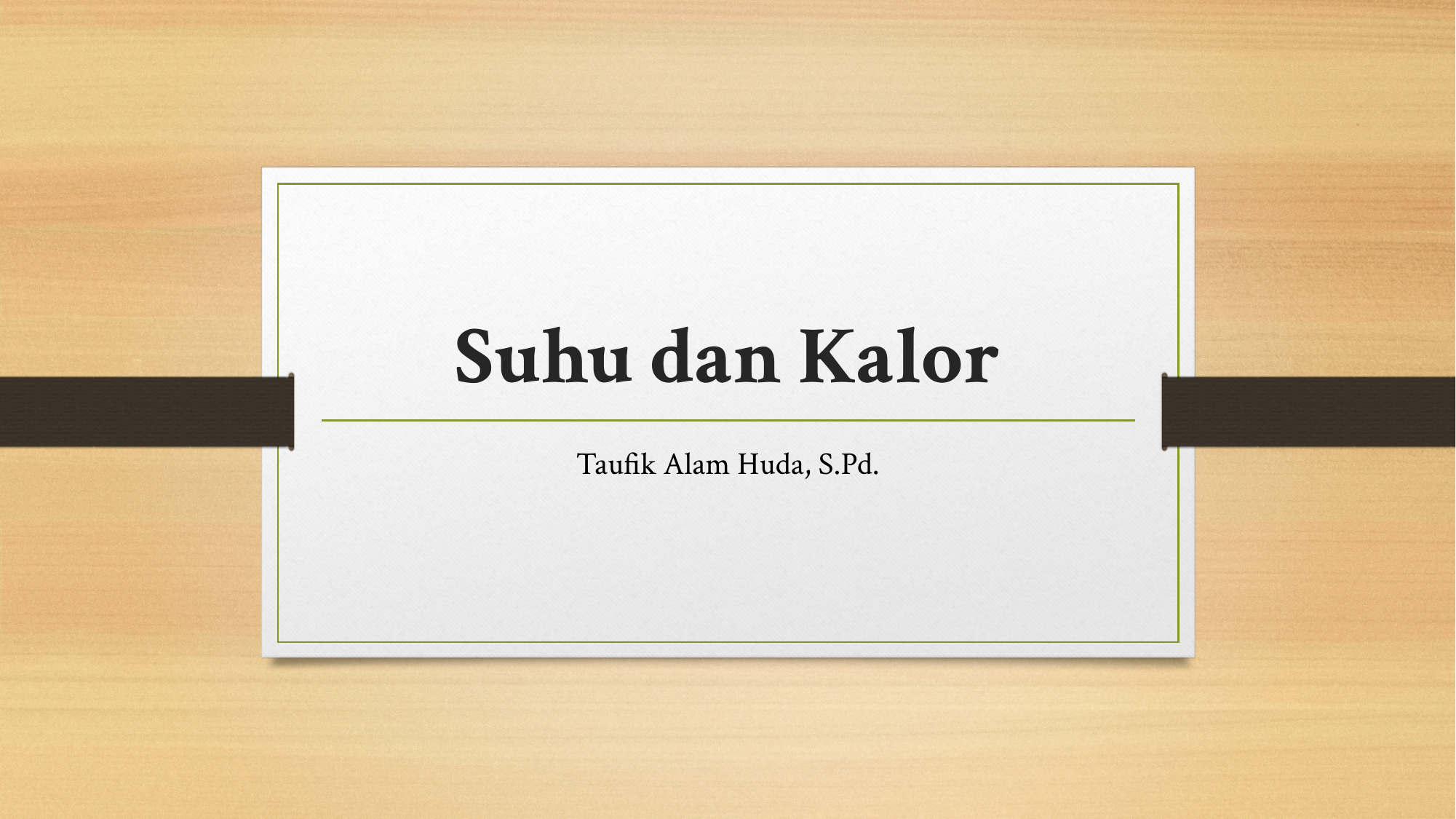

# Suhu dan Kalor
Taufik Alam Huda, S.Pd.